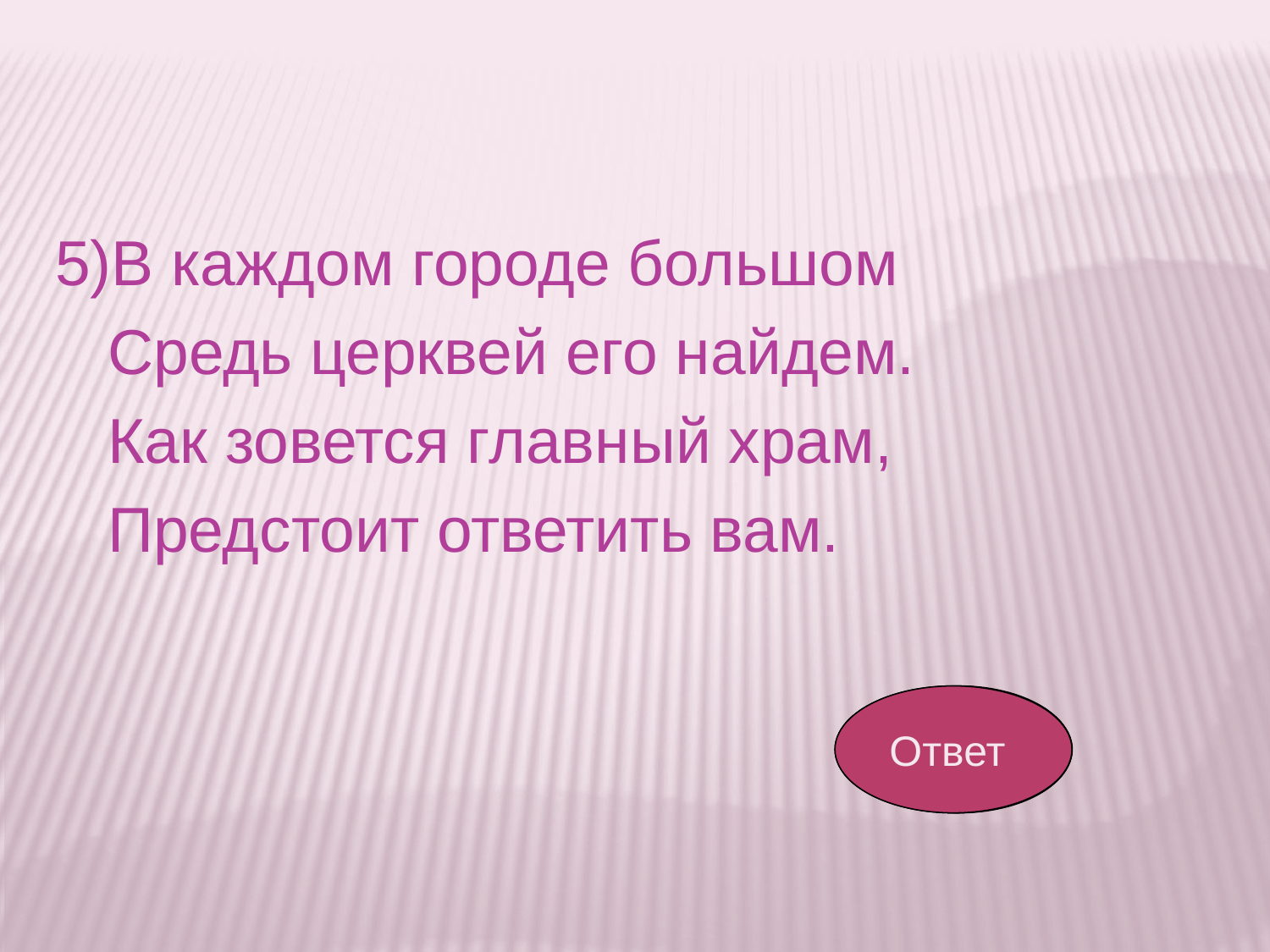

5)В каждом городе большом
   Средь церквей его найдем.
   Как зовется главный храм,
   Предстоит ответить вам.

Собор
Ответ